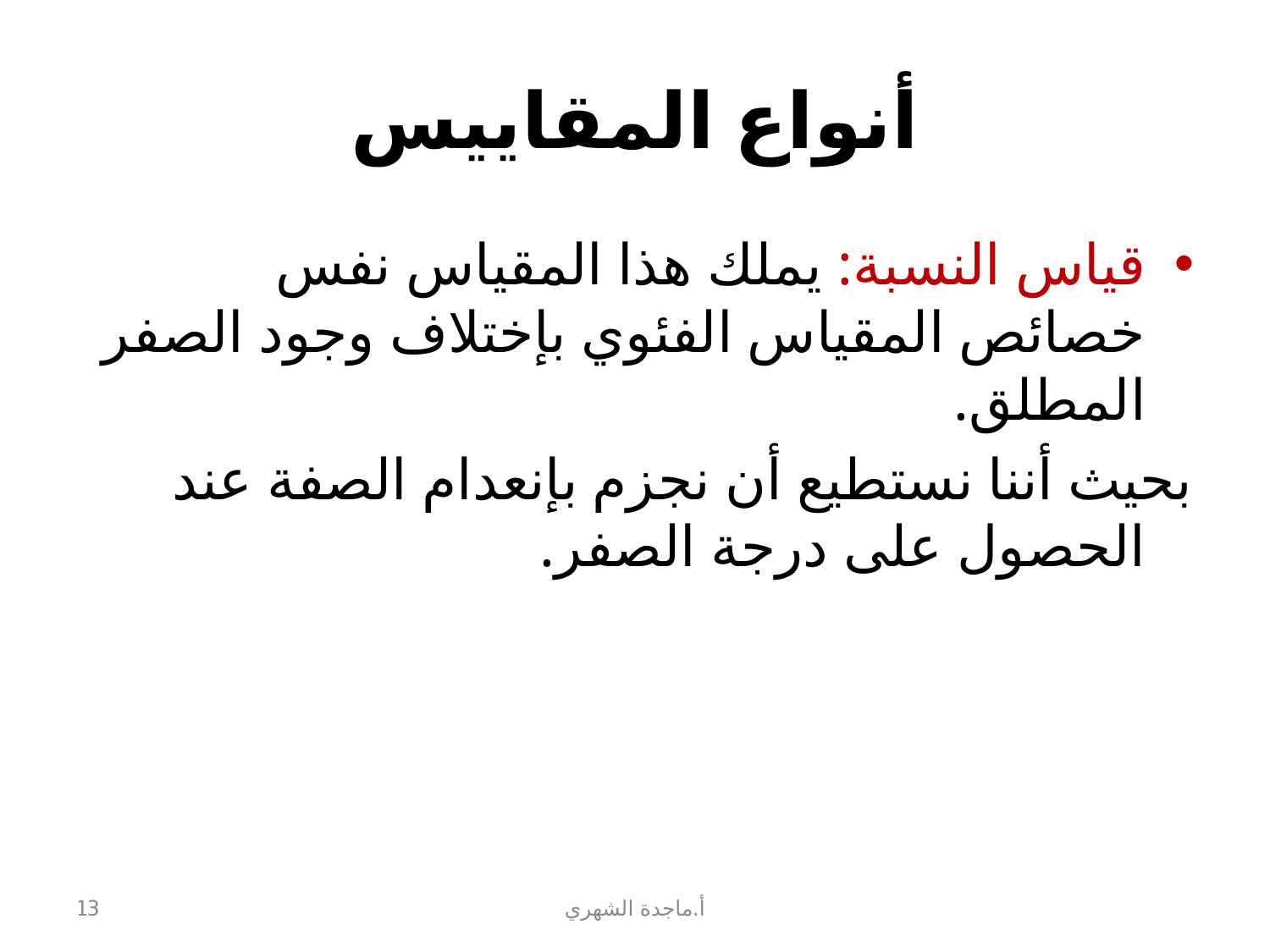

# أنواع المقاييس
قياس النسبة: يملك هذا المقياس نفس خصائص المقياس الفئوي بإختلاف وجود الصفر المطلق.
بحيث أننا نستطيع أن نجزم بإنعدام الصفة عند الحصول على درجة الصفر.

13
أ.ماجدة الشهري